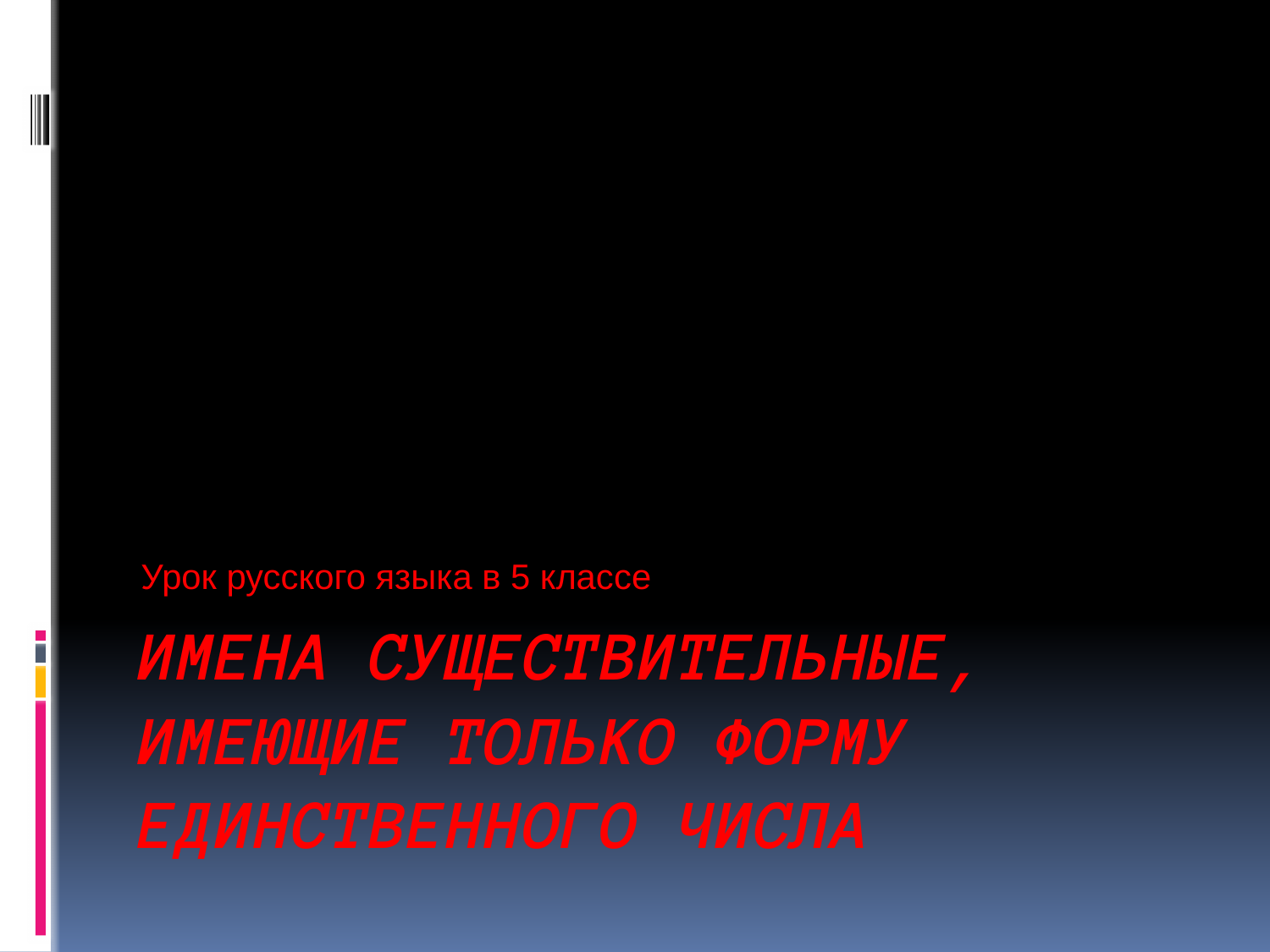

Урок русского языка в 5 классе
# Имена существительные, имеющие только форму единственного числа